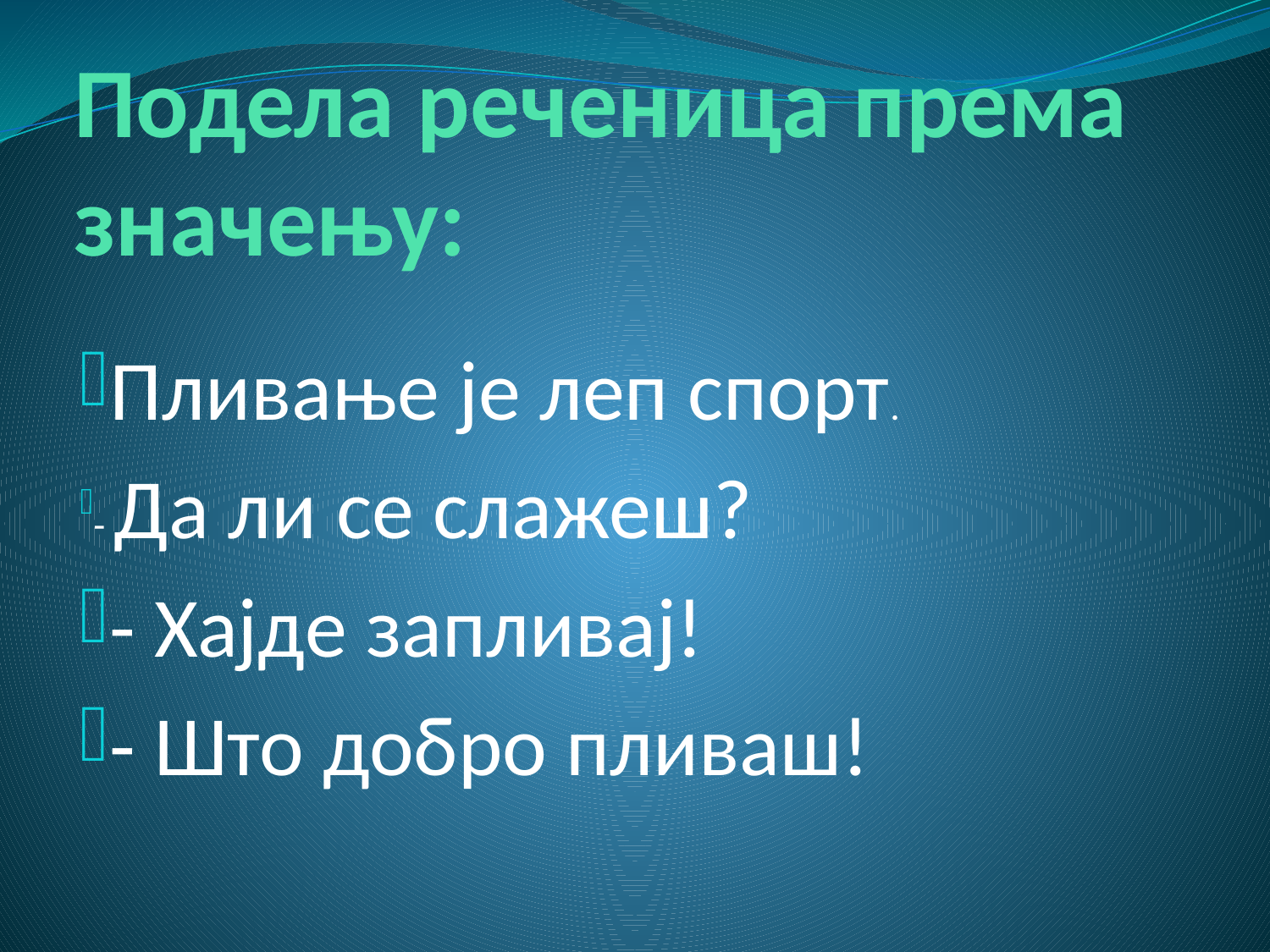

# Подела реченица према значењу:

Пливање је леп спорт.
- Да ли се слажеш?
- Хајде запливај!
- Што добро пливаш!